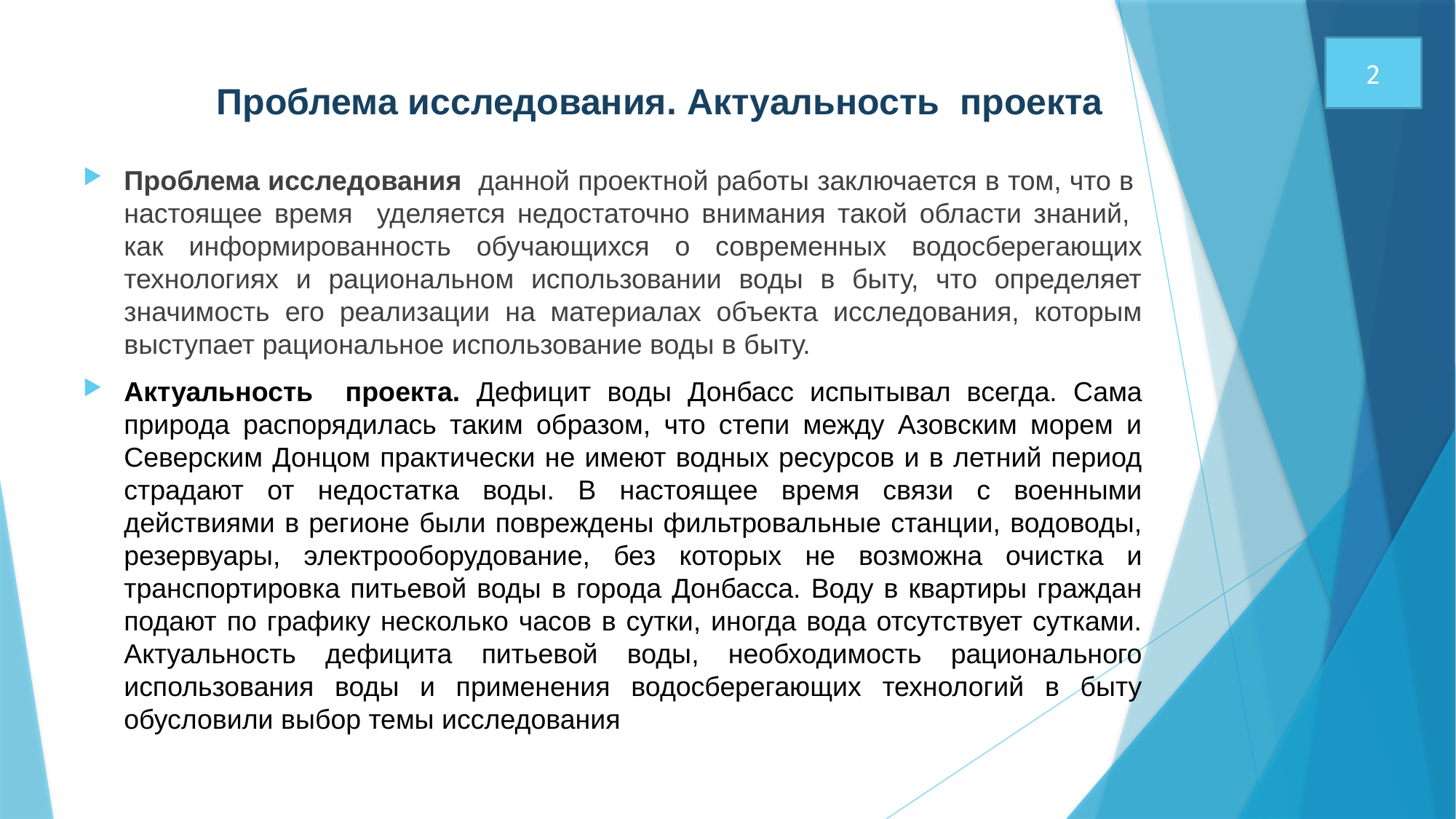

2
# Проблема исследования. Актуальность  проекта
Проблема исследования  данной проектной работы заключается в том, что в  настоящее время  уделяется недостаточно внимания такой области знаний,  как информированность обучающихся о современных водосберегающих технологиях и рациональном использовании воды в быту, что определяет значимость его реализации на материалах объекта исследования, которым выступает рациональное использование воды в быту.
Актуальность  проекта. Дефицит воды Донбасс испытывал всегда. Сама природа распорядилась таким образом, что степи между Азовским морем и Северским Донцом практически не имеют водных ресурсов и в летний период страдают от недостатка воды. В настоящее время связи с военными действиями в регионе были повреждены фильтровальные станции, водоводы, резервуары, электрооборудование, без которых не возможна очистка и транспортировка питьевой воды в города Донбасса. Воду в квартиры граждан подают по графику несколько часов в сутки, иногда вода отсутствует сутками. Актуальность дефицита питьевой воды, необходимость рационального использования воды и применения водосберегающих технологий в быту обусловили выбор темы исследования